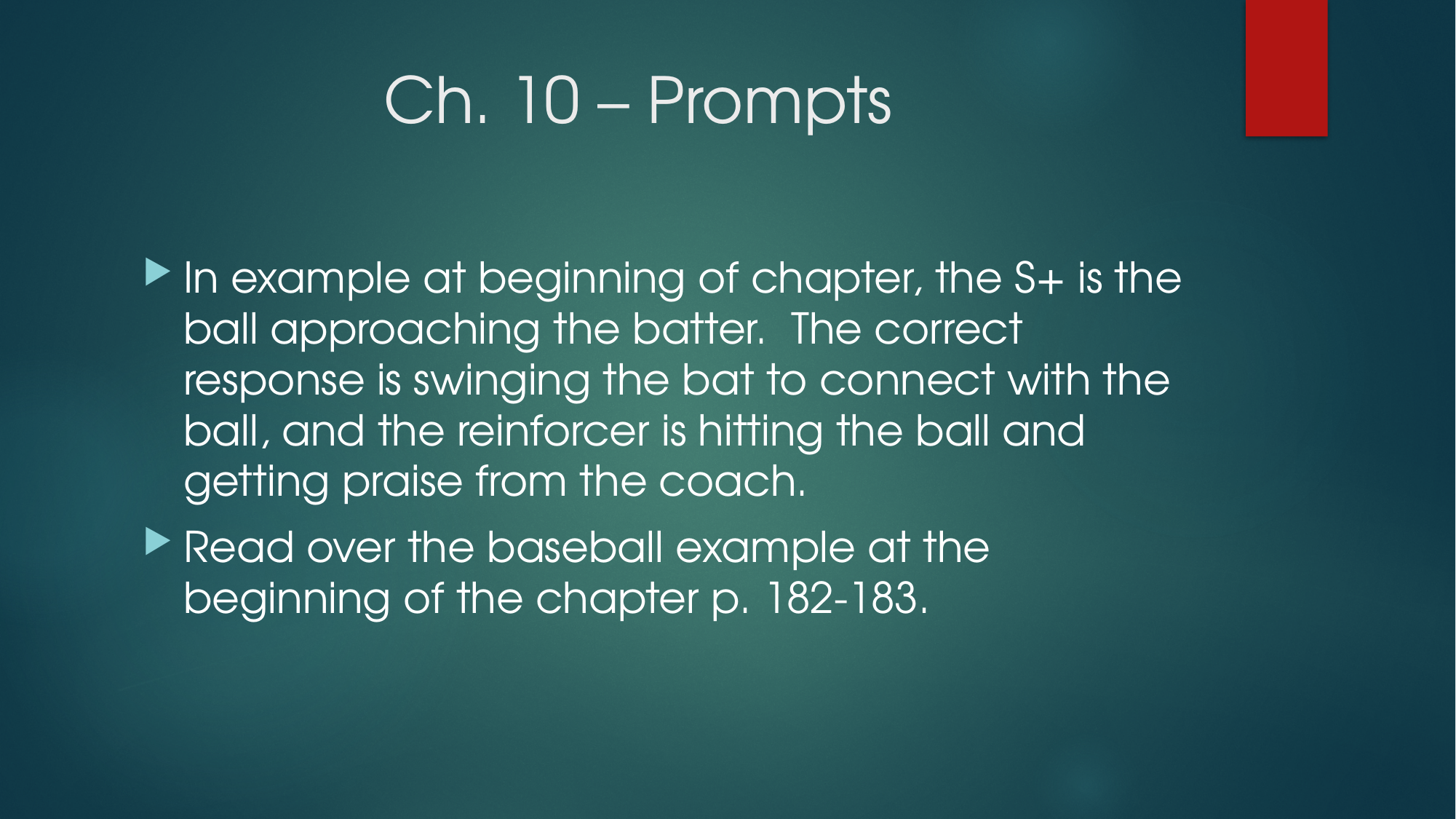

# Ch. 10 – Prompts
In example at beginning of chapter, the S+ is the ball approaching the batter.  The correct response is swinging the bat to connect with the ball, and the reinforcer is hitting the ball and getting praise from the coach.
Read over the baseball example at the beginning of the chapter p. 182-183.